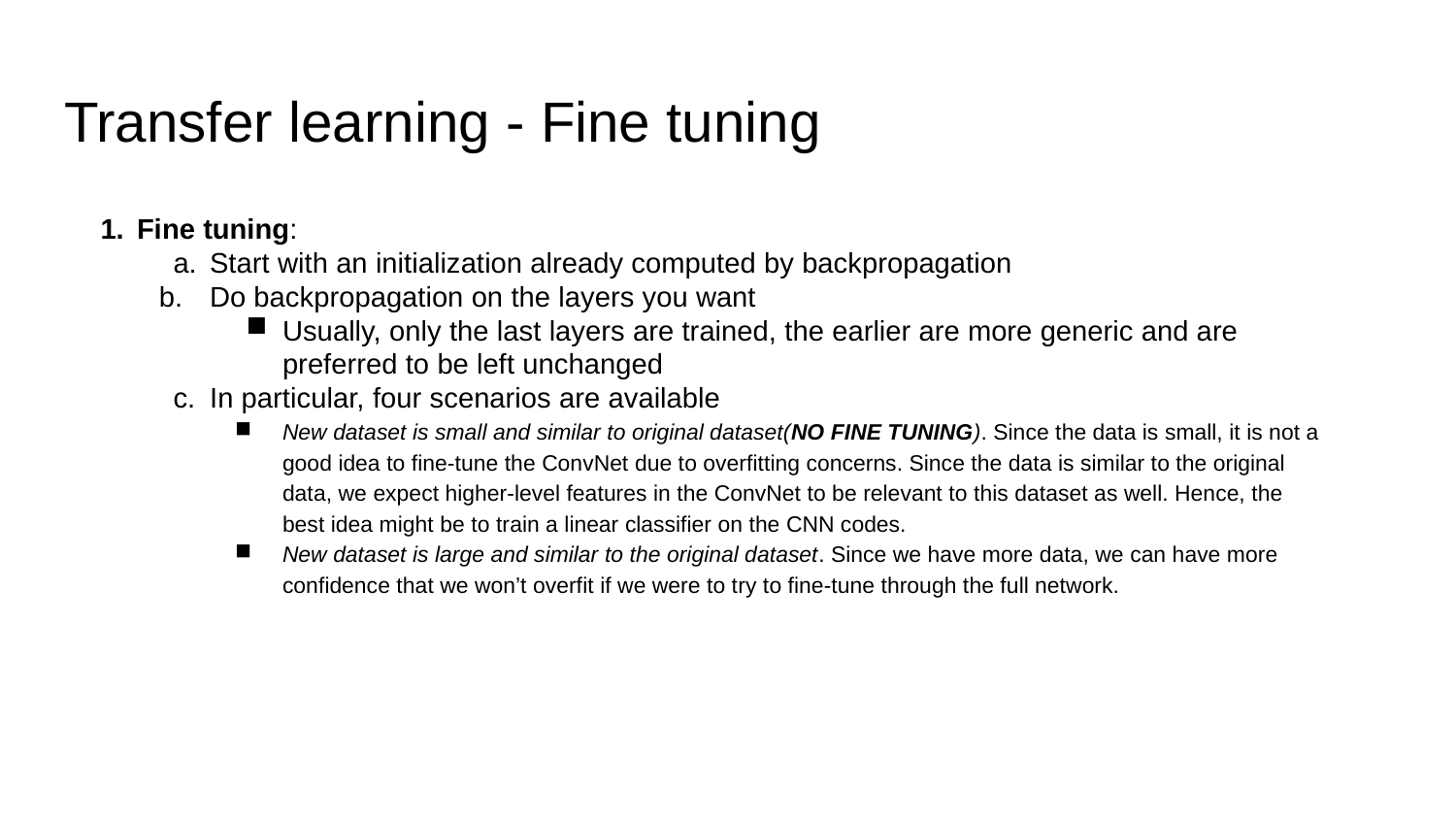

# Transfer learning - Fine tuning

Fine tuning:
Start with an initialization already computed by backpropagation
Do backpropagation on the layers you want
Usually, only the last layers are trained, the earlier are more generic and are preferred to be left unchanged
In particular, four scenarios are available
New dataset is small and similar to original dataset(NO FINE TUNING). Since the data is small, it is not a good idea to fine-tune the ConvNet due to overfitting concerns. Since the data is similar to the original data, we expect higher-level features in the ConvNet to be relevant to this dataset as well. Hence, the best idea might be to train a linear classifier on the CNN codes.
New dataset is large and similar to the original dataset. Since we have more data, we can have more confidence that we won’t overfit if we were to try to fine-tune through the full network.